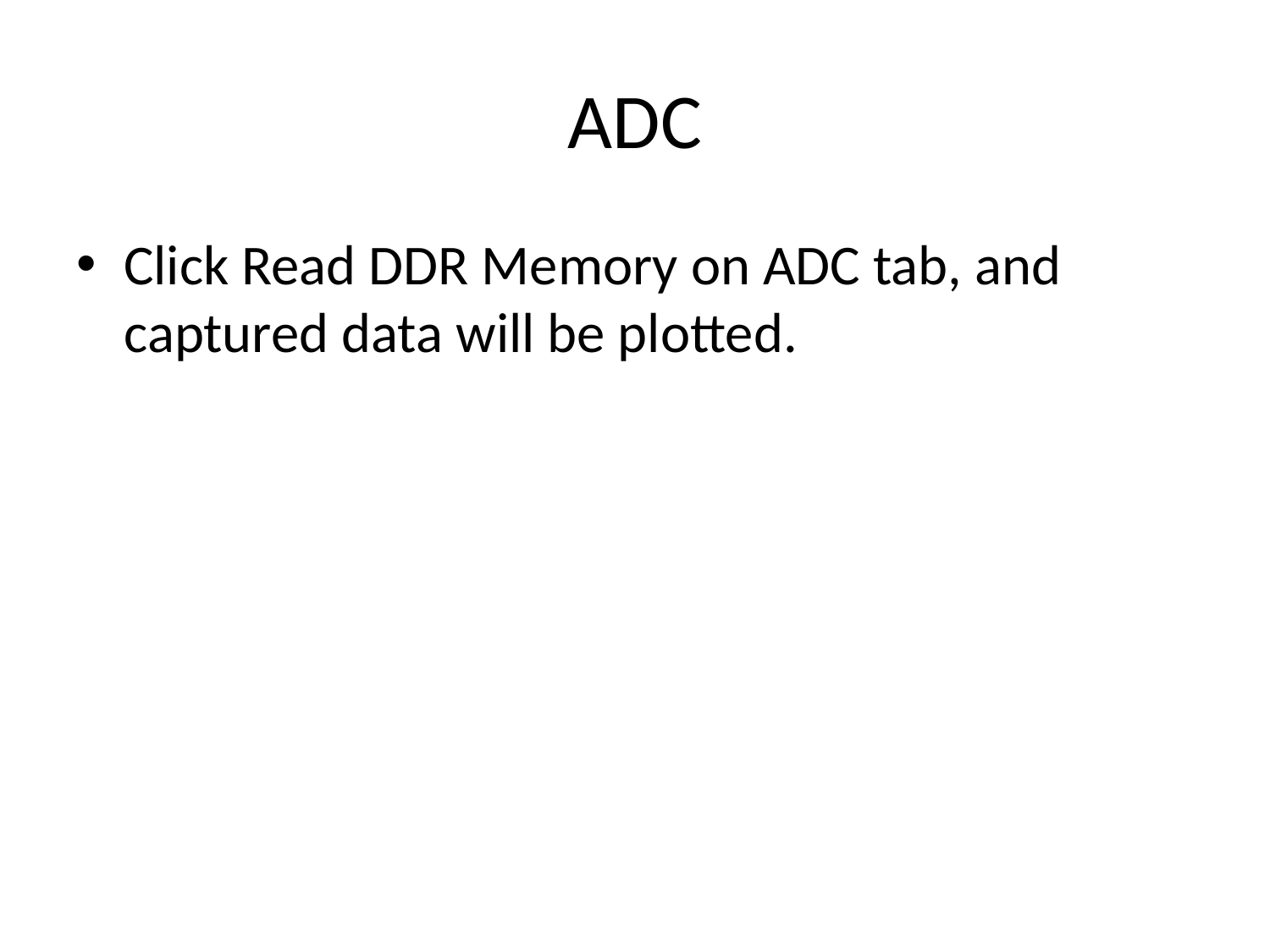

# ADC
Click Read DDR Memory on ADC tab, and captured data will be plotted.